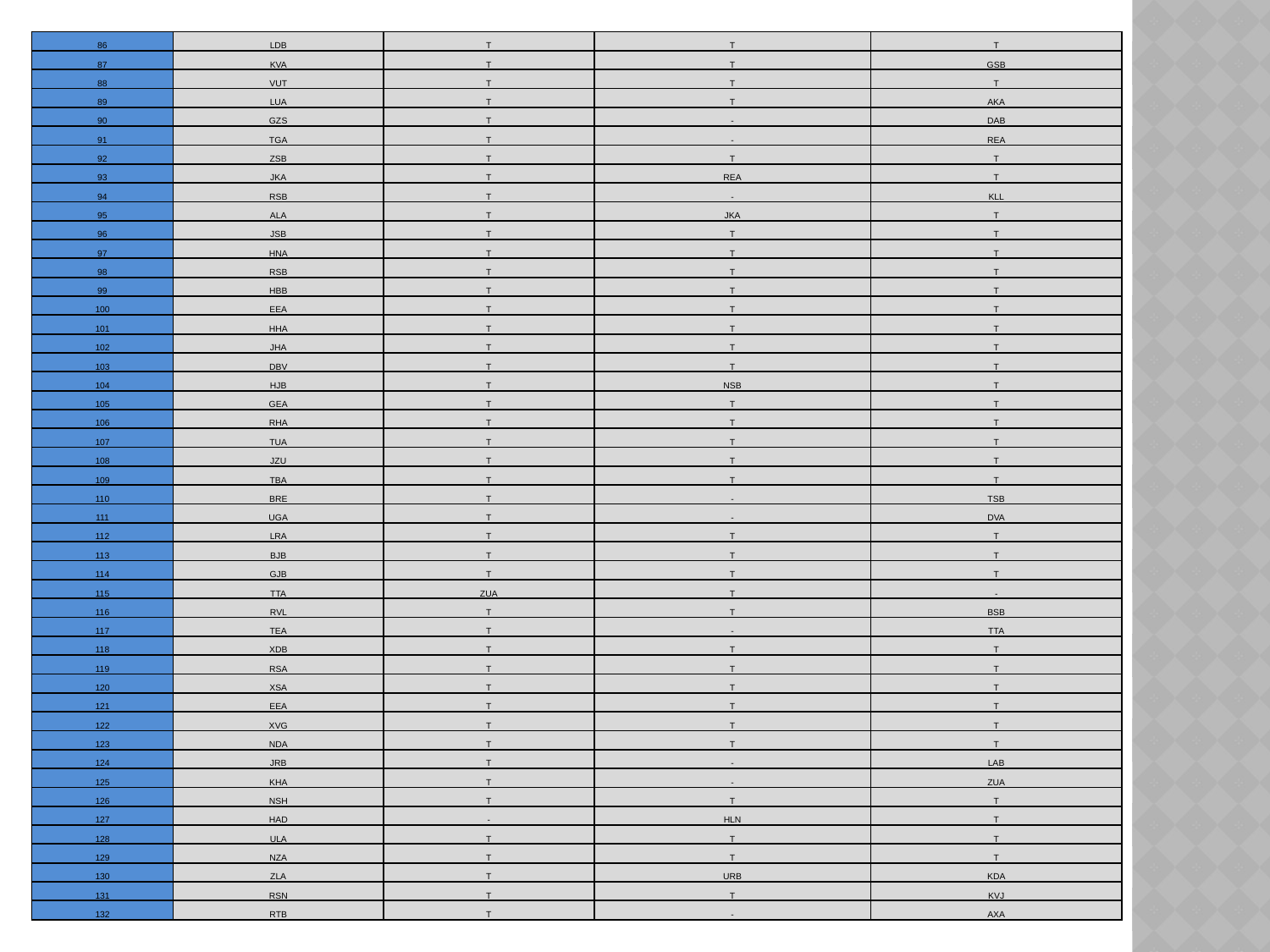

| 86 | LDB | T | T | T |
| --- | --- | --- | --- | --- |
| 87 | KVA | T | T | GSB |
| 88 | VUT | T | T | T |
| 89 | LUA | T | T | AKA |
| 90 | GZS | T | - | DAB |
| 91 | TGA | T | - | REA |
| 92 | ZSB | T | T | T |
| 93 | JKA | T | REA | T |
| 94 | RSB | T | - | KLL |
| 95 | ALA | T | JKA | T |
| 96 | JSB | T | T | T |
| 97 | HNA | T | T | T |
| 98 | RSB | T | T | T |
| 99 | HBB | T | T | T |
| 100 | EEA | T | T | T |
| 101 | HHA | T | T | T |
| 102 | JHA | T | T | T |
| 103 | DBV | T | T | T |
| 104 | HJB | T | NSB | T |
| 105 | GEA | T | T | T |
| 106 | RHA | T | T | T |
| 107 | TUA | T | T | T |
| 108 | JZU | T | T | T |
| 109 | TBA | T | T | T |
| 110 | BRE | T | - | TSB |
| 111 | UGA | T | - | DVA |
| 112 | LRA | T | T | T |
| 113 | BJB | T | T | T |
| 114 | GJB | T | T | T |
| 115 | TTA | ZUA | T | - |
| 116 | RVL | T | T | BSB |
| 117 | TEA | T | - | TTA |
| 118 | XDB | T | T | T |
| 119 | RSA | T | T | T |
| 120 | XSA | T | T | T |
| 121 | EEA | T | T | T |
| 122 | XVG | T | T | T |
| 123 | NDA | T | T | T |
| 124 | JRB | T | - | LAB |
| 125 | KHA | T | - | ZUA |
| 126 | NSH | T | T | T |
| 127 | HAD | - | HLN | T |
| 128 | ULA | T | T | T |
| 129 | NZA | T | T | T |
| 130 | ZLA | T | URB | KDA |
| 131 | RSN | T | T | KVJ |
| 132 | RTB | T | - | AXA |
#